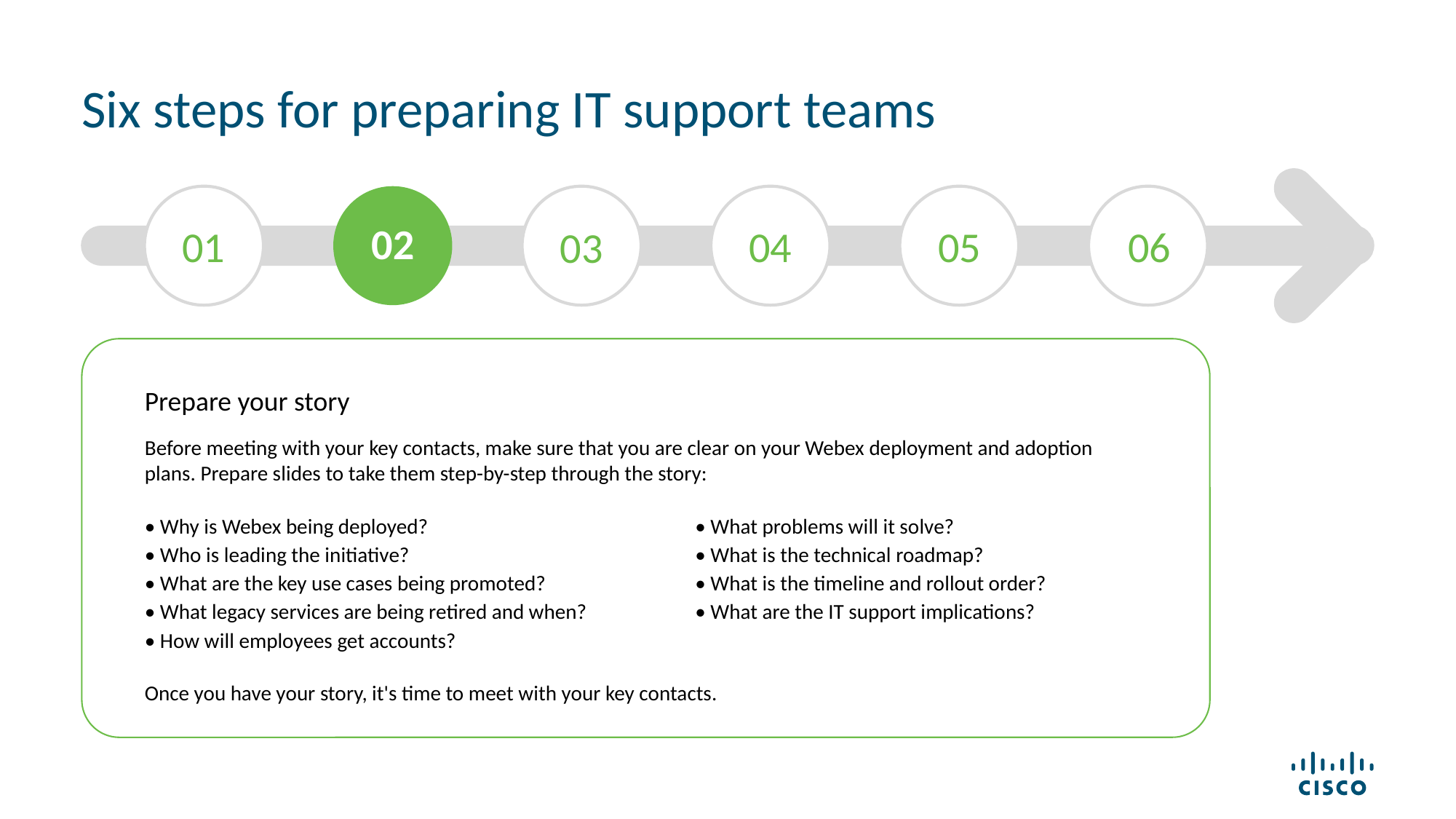

# Six steps for preparing IT support teams

02
01
04
05
06
03

Prepare your story
Before meeting with your key contacts, make sure that you are clear on your Webex deployment and adoption plans. Prepare slides to take them step-by-step through the story:
• Why is Webex being deployed?			 • What problems will it solve?
• Who is leading the initiative?			 • What is the technical roadmap?
• What are the key use cases being promoted?		 • What is the timeline and rollout order?
• What legacy services are being retired and when?	 • What are the IT support implications?
• How will employees get accounts?
Once you have your story, it's time to meet with your key contacts.